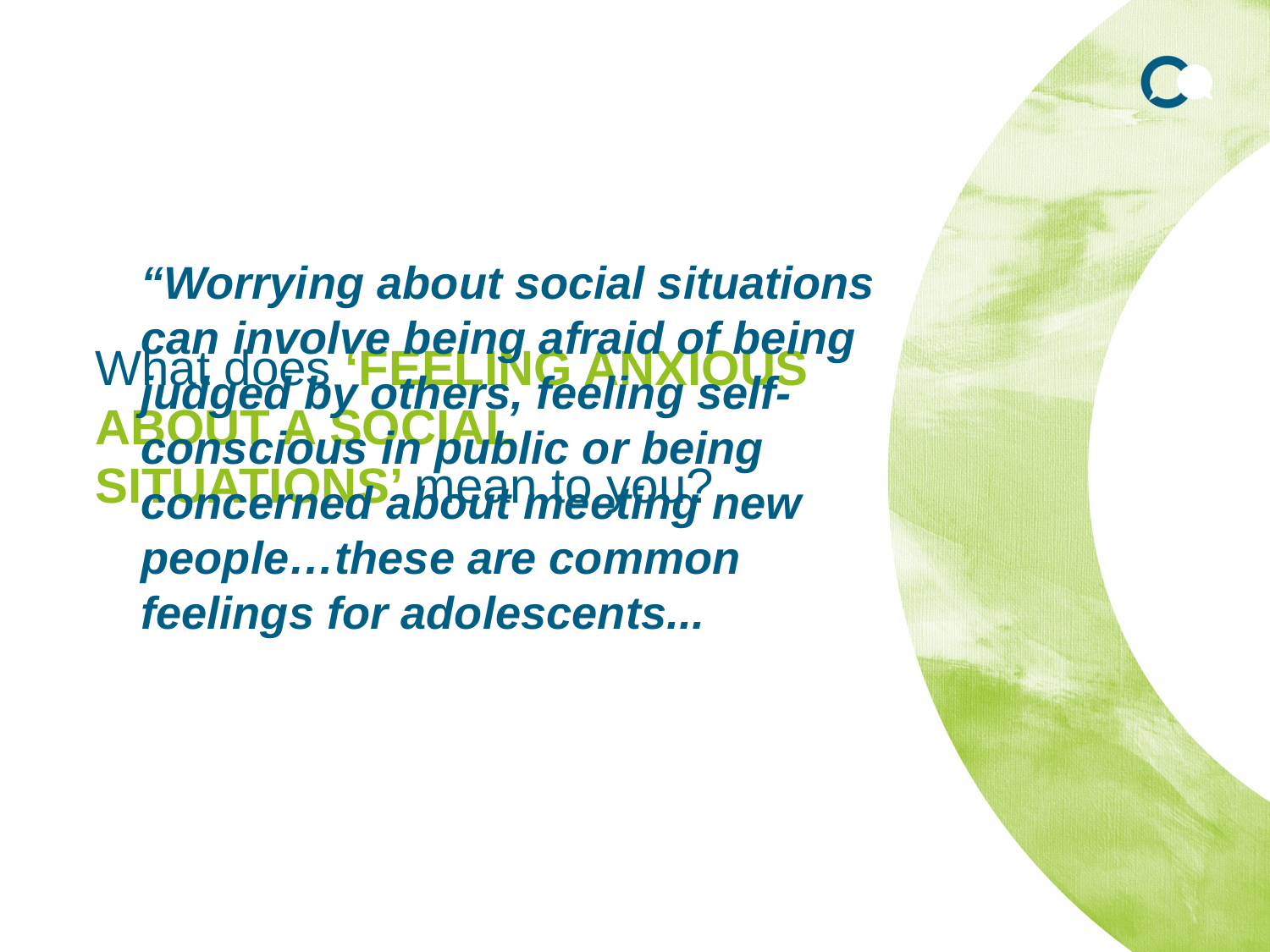

“Worrying about social situations can involve being afraid of being judged by others, feeling self-conscious in public or being concerned about meeting new people…these are common feelings for adolescents...​
​
What does ‘FEELING ANXIOUS ABOUT A SOCIAL SITUATIONS’ mean to you?